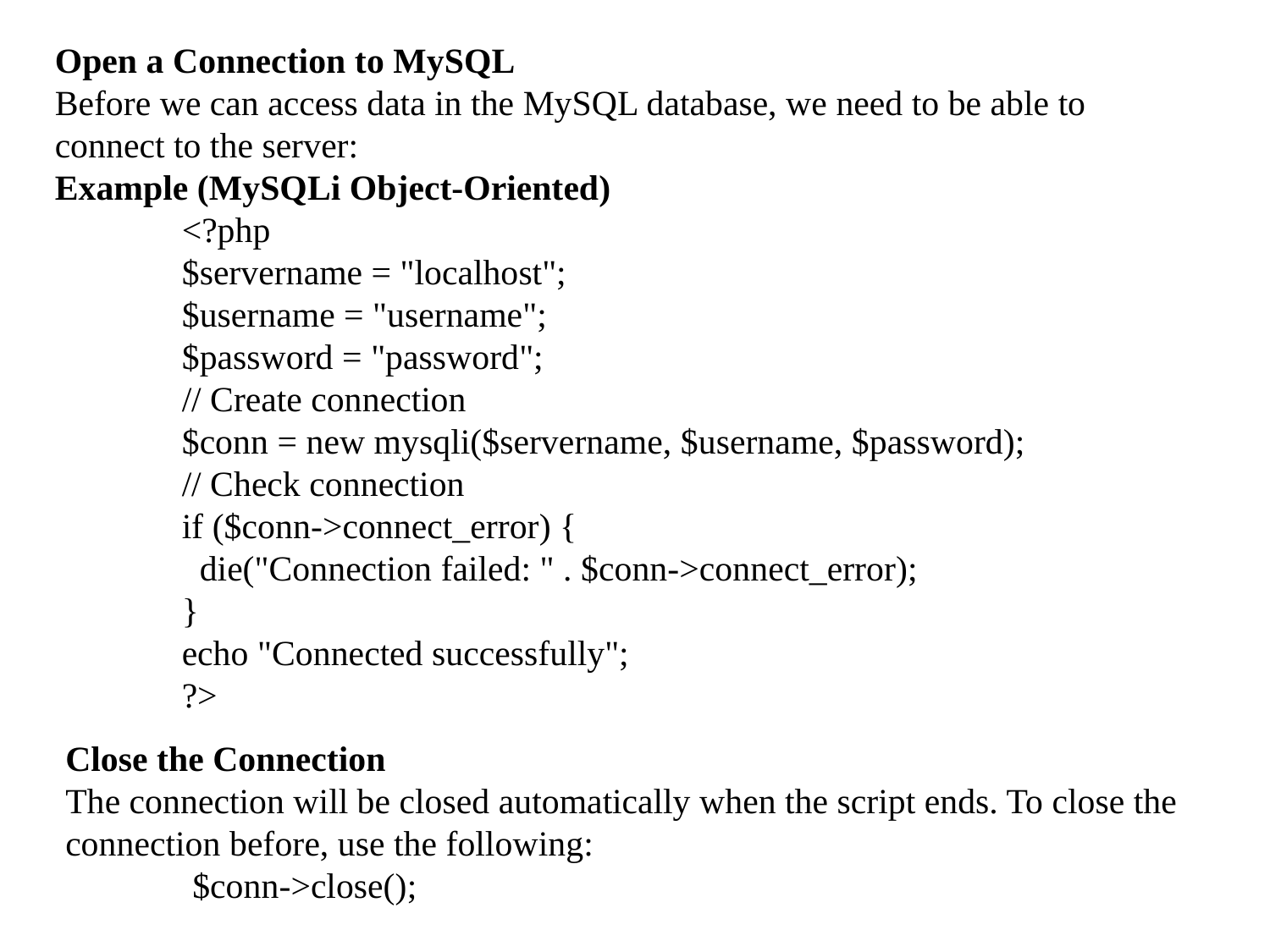

Open a Connection to MySQL
Before we can access data in the MySQL database, we need to be able to connect to the server:
Example (MySQLi Object-Oriented)
	<?php
	$servername = "localhost";
	$username = "username";
	$password = "password";
	// Create connection
	$conn = new mysqli($servername, $username, $password);
	// Check connection
	if ($conn->connect_error) {
	  die("Connection failed: " . $conn->connect_error);
	}
	echo "Connected successfully";
	?>
Close the Connection
The connection will be closed automatically when the script ends. To close the connection before, use the following:
	$conn->close();